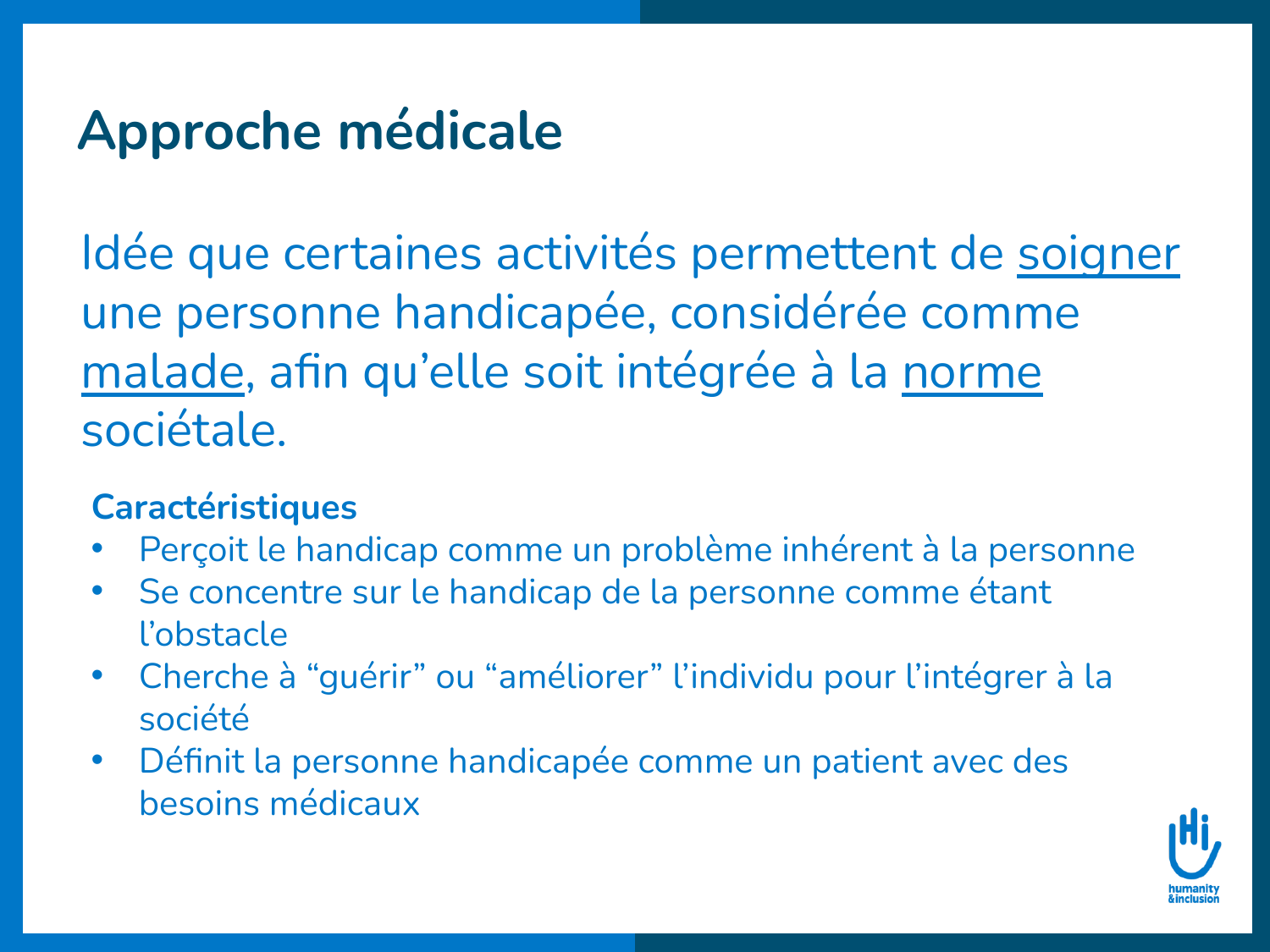

# Approche médicale
Idée que certaines activités permettent de soigner une personne handicapée, considérée comme malade, afin qu’elle soit intégrée à la norme sociétale.
Caractéristiques
Perçoit le handicap comme un problème inhérent à la personne
Se concentre sur le handicap de la personne comme étant l’obstacle
Cherche à “guérir” ou “améliorer” l’individu pour l’intégrer à la société
Définit la personne handicapée comme un patient avec des besoins médicaux